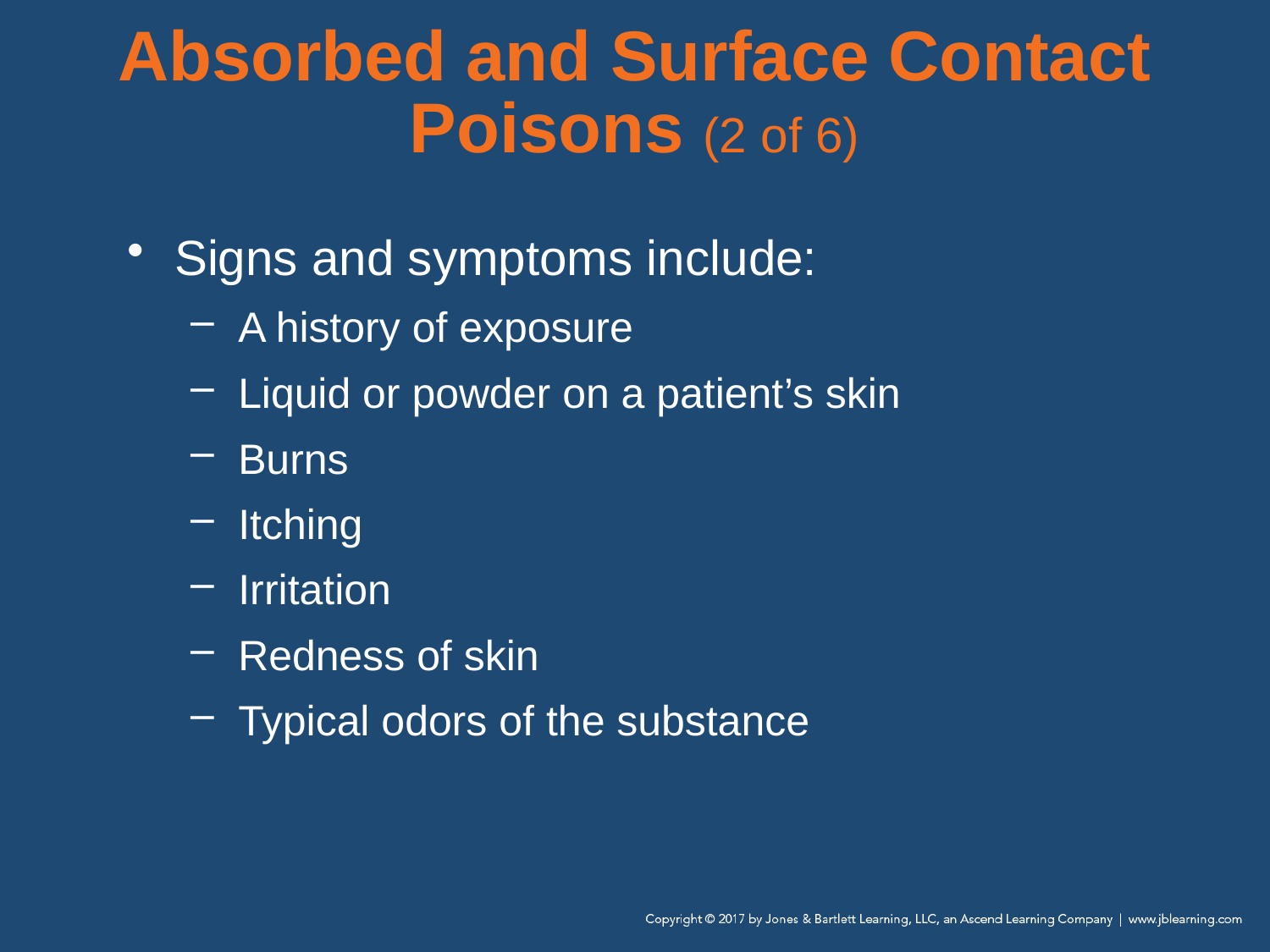

# Absorbed and Surface Contact Poisons (2 of 6)
Signs and symptoms include:
A history of exposure
Liquid or powder on a patient’s skin
Burns
Itching
Irritation
Redness of skin
Typical odors of the substance